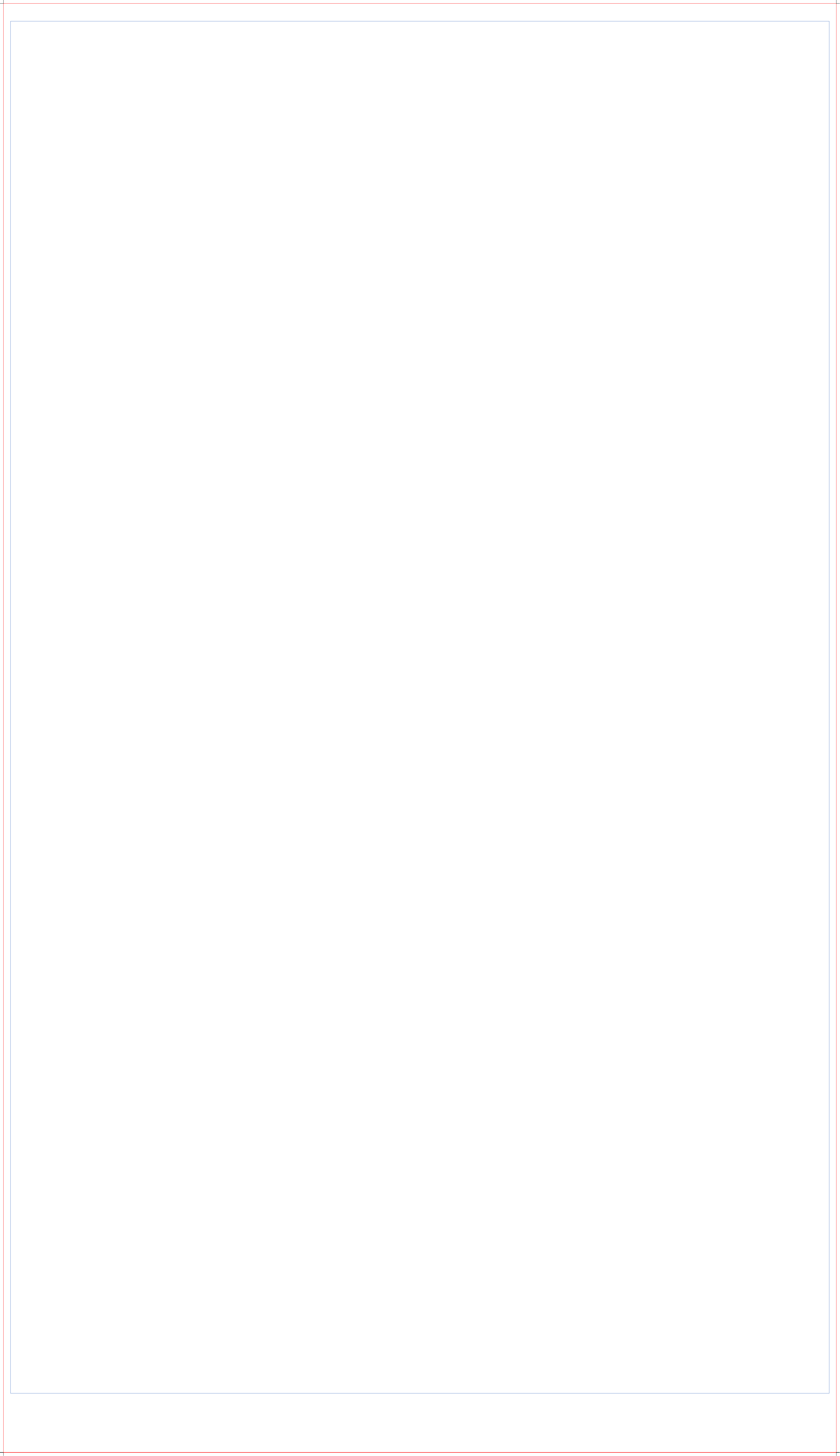

v

Bleed Line

Safe Zone
1)	Full Size : 120cm x 208cm
2)	Please ensure all the Important info ( Logo, Website, Email Address, 			Contact, Message,...) is within the Safe Zone (blue box)
		Remark: Anything beyond the red line will be chop off.

Export the Hires file format in TIF, JPEG or PDF.
The resolutions is 300 dpi becasue the artwork will blow up 50% to print.

Remark: Please delete the blue box and red box before export